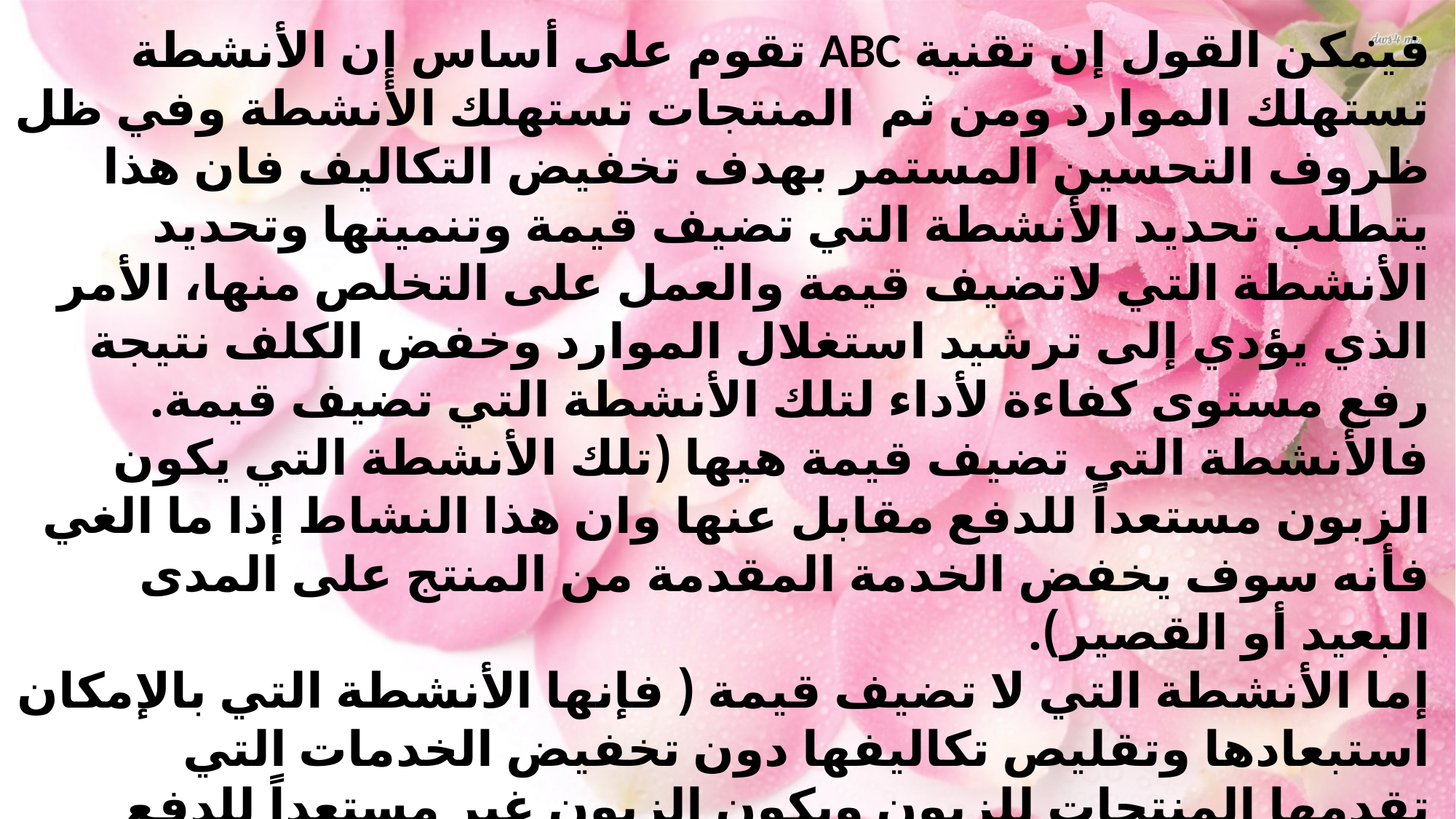

:
فيمكن القول إن تقنية ABC تقوم على أساس إن الأنشطة تستهلك الموارد ومن ثم  المنتجات تستهلك الأنشطة وفي ظل ظروف التحسين المستمر بهدف تخفيض التكاليف فان هذا يتطلب تحديد الأنشطة التي تضيف قيمة وتنميتها وتحديد الأنشطة التي لاتضيف قيمة والعمل على التخلص منها، الأمر الذي يؤدي إلى ترشيد استغلال الموارد وخفض الكلف نتيجة رفع مستوى كفاءة لأداء لتلك الأنشطة التي تضيف قيمة.
فالأنشطة التي تضيف قيمة هيها (تلك الأنشطة التي يكون الزبون مستعداً للدفع مقابل عنها وان هذا النشاط إذا ما الغي فأنه سوف يخفض الخدمة المقدمة من المنتج على المدى البعيد أو القصير).
إما الأنشطة التي لا تضيف قيمة ( فإنها الأنشطة التي بالإمكان استبعادها وتقليص تكاليفها دون تخفيض الخدمات التي تقدمها المنتجات للزبون ويكون الزبون غير مستعداً للدفع مقابل عنها ).
.